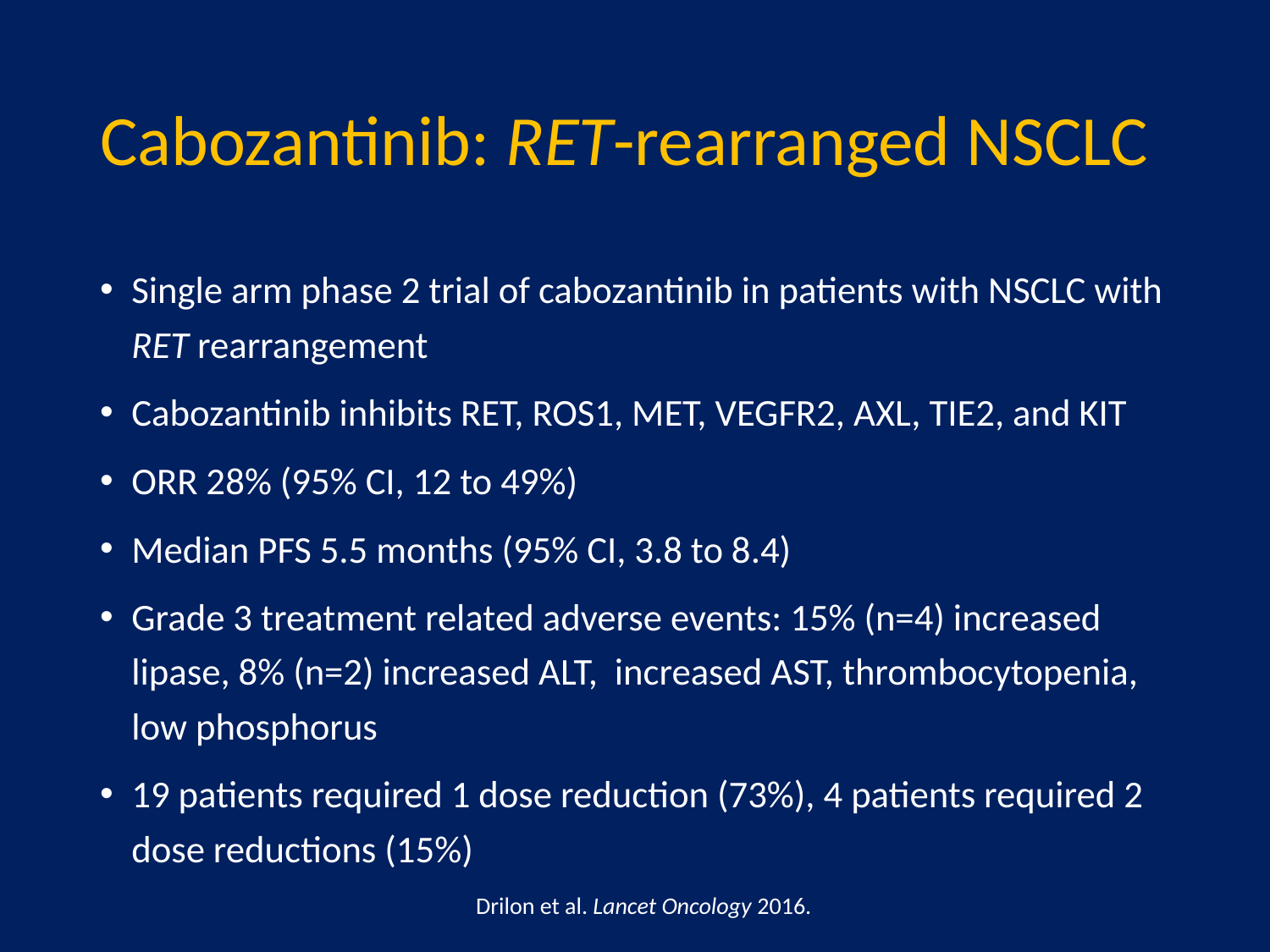

# Cabozantinib: RET-rearranged NSCLC
Single arm phase 2 trial of cabozantinib in patients with NSCLC with RET rearrangement
Cabozantinib inhibits RET, ROS1, MET, VEGFR2, AXL, TIE2, and KIT
ORR 28% (95% CI, 12 to 49%)
Median PFS 5.5 months (95% CI, 3.8 to 8.4)
Grade 3 treatment related adverse events: 15% (n=4) increased lipase, 8% (n=2) increased ALT,  increased AST, thrombocytopenia, low phosphorus
19 patients required 1 dose reduction (73%), 4 patients required 2 dose reductions (15%)
Drilon et al. Lancet Oncology 2016.